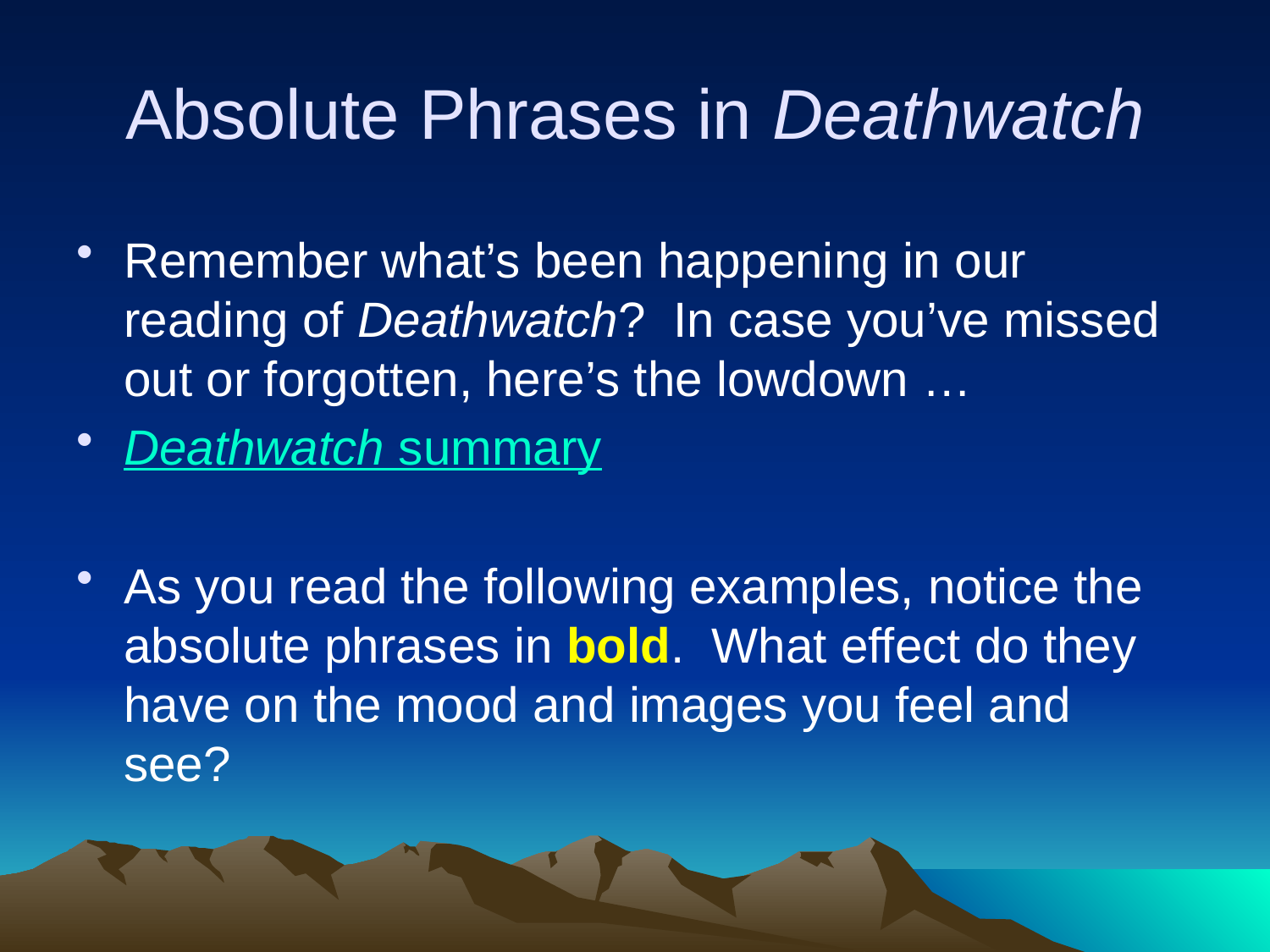

# Absolute Phrases in Deathwatch
Remember what’s been happening in our reading of Deathwatch?  In case you’ve missed out or forgotten, here’s the lowdown …
Deathwatch summary

As you read the following examples, notice the absolute phrases in bold.  What effect do they have on the mood and images you feel and see?